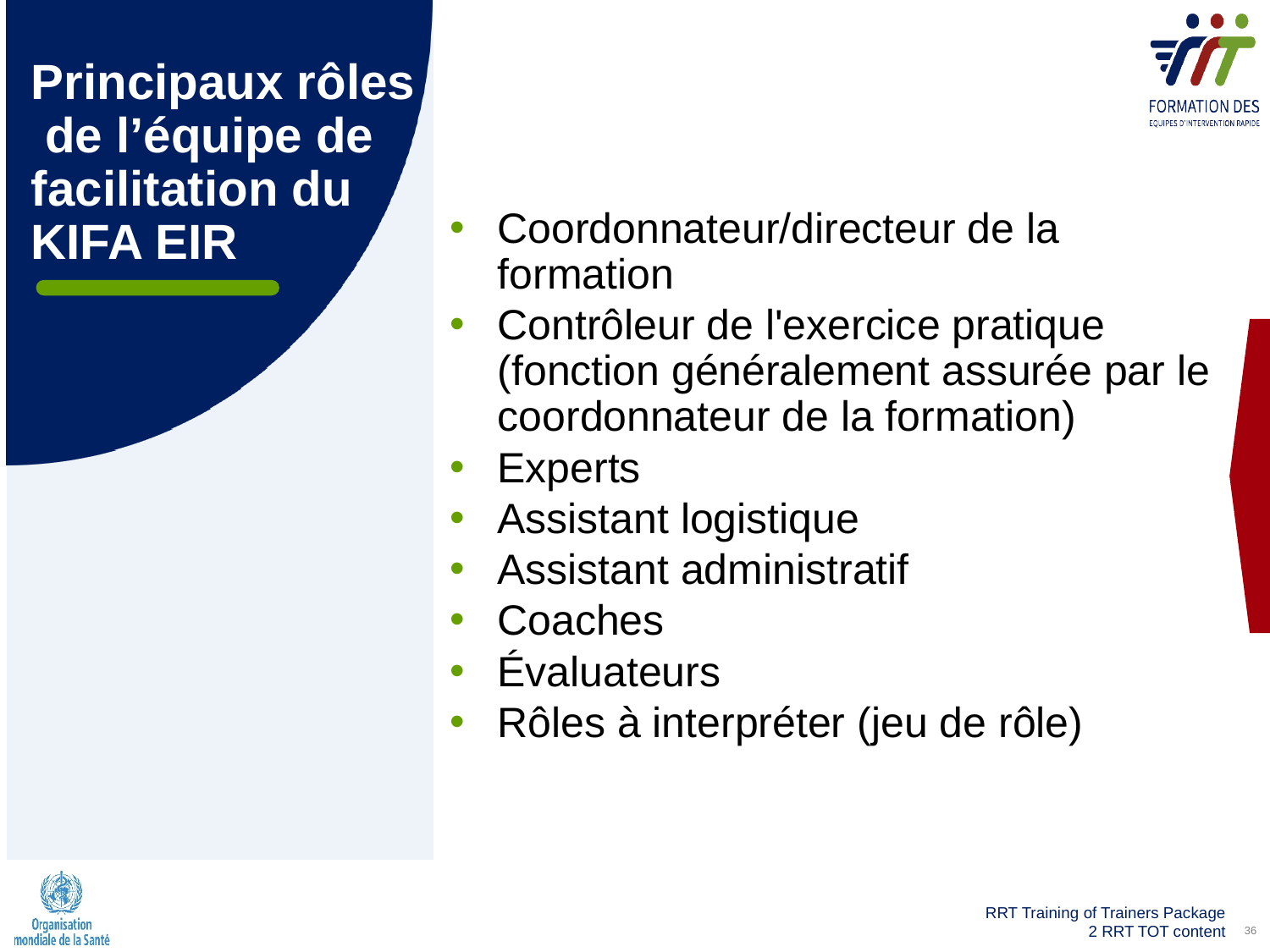

Principaux rôles  de l’équipe de facilitation du KIFA EIR
Coordonnateur/directeur de la formation
Contrôleur de l'exercice pratique (fonction généralement assurée par le coordonnateur de la formation)
Experts
Assistant logistique
Assistant administratif
Coaches
Évaluateurs
Rôles à interpréter (jeu de rôle)